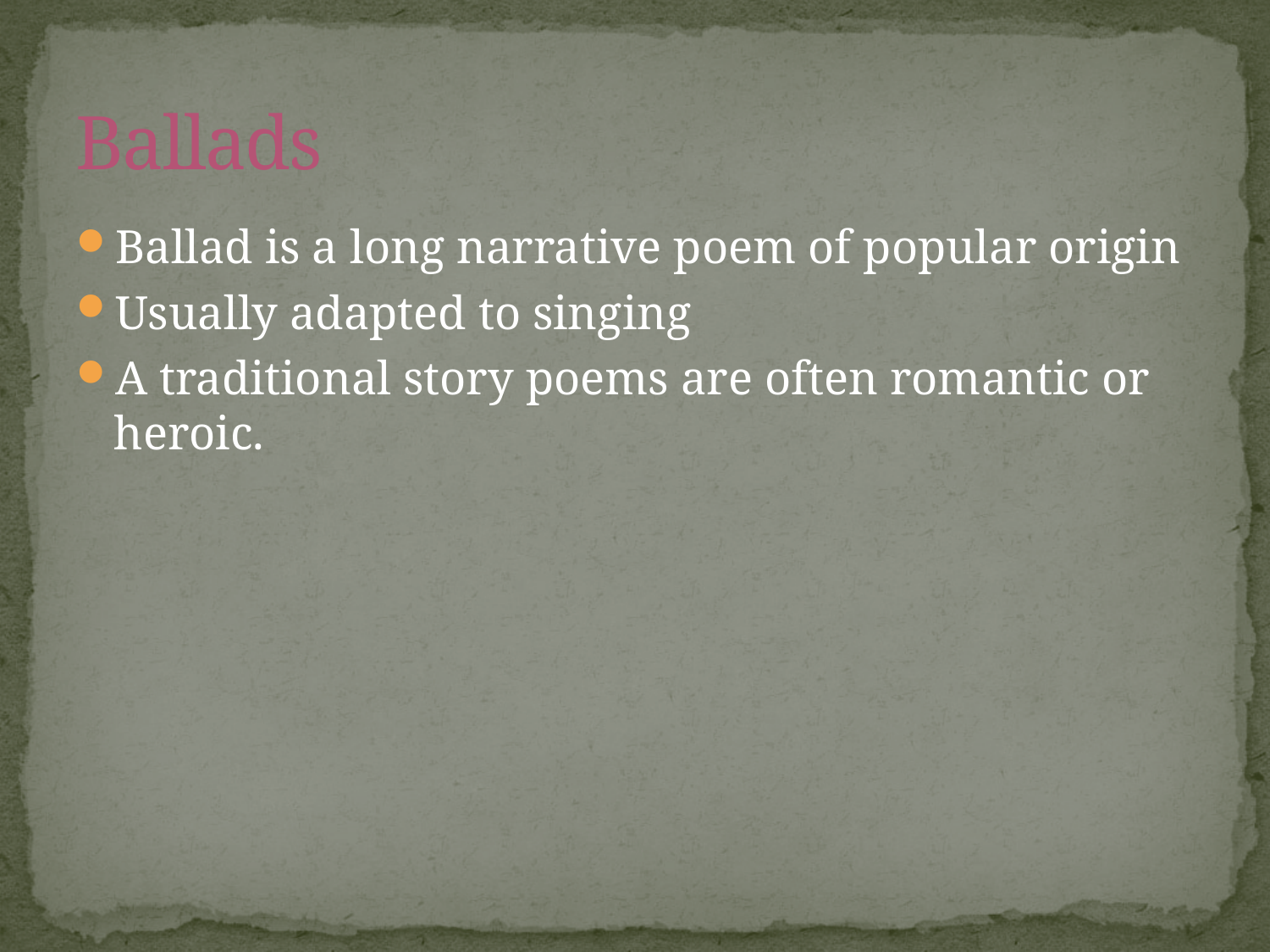

# Ballads
Ballad is a long narrative poem of popular origin
Usually adapted to singing
A traditional story poems are often romantic or heroic.